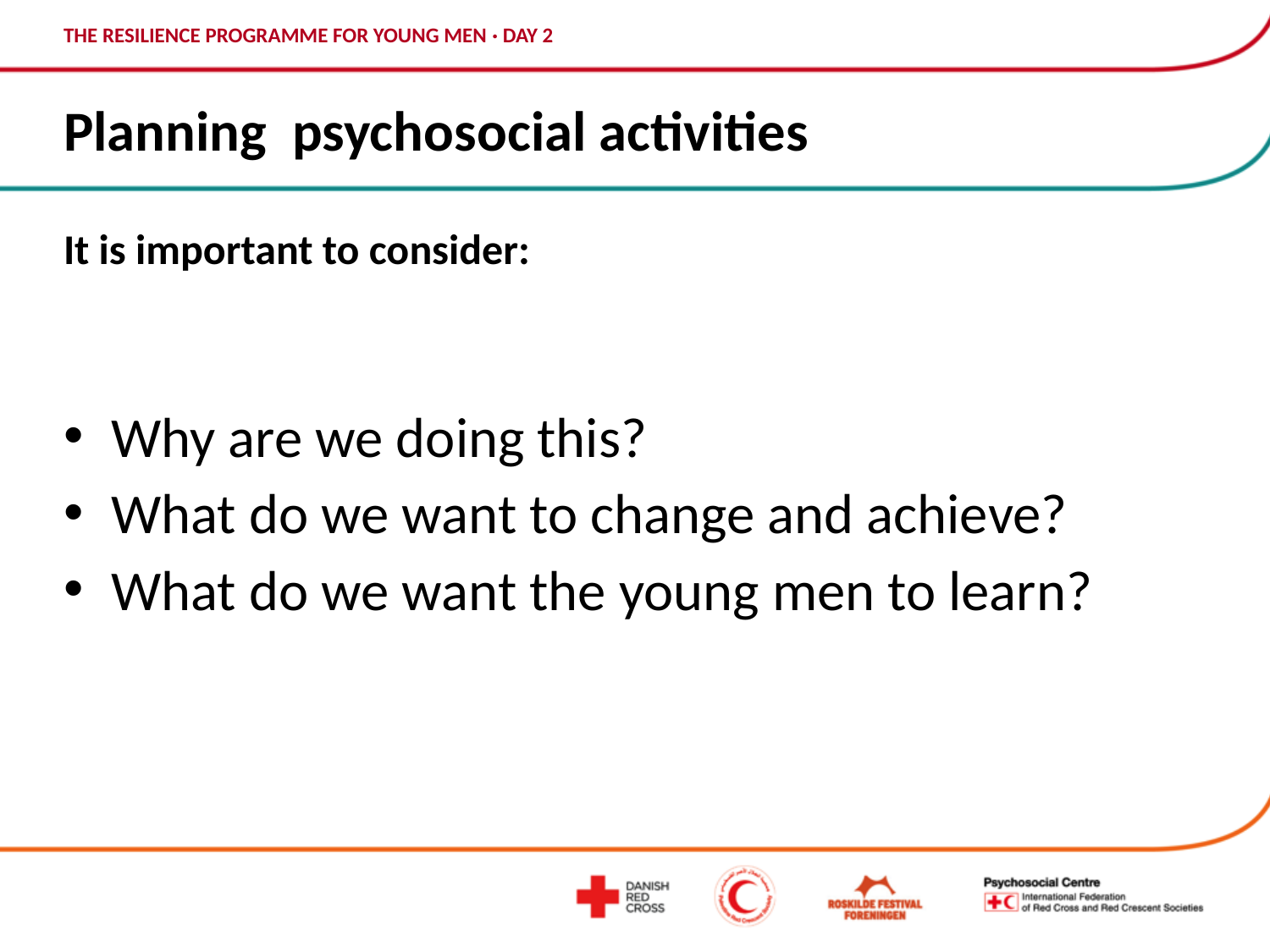

# Planning  psychosocial activities
It is important to consider:

Why are we doing this?
What do we want to change and achieve?
What do we want the young men to learn?